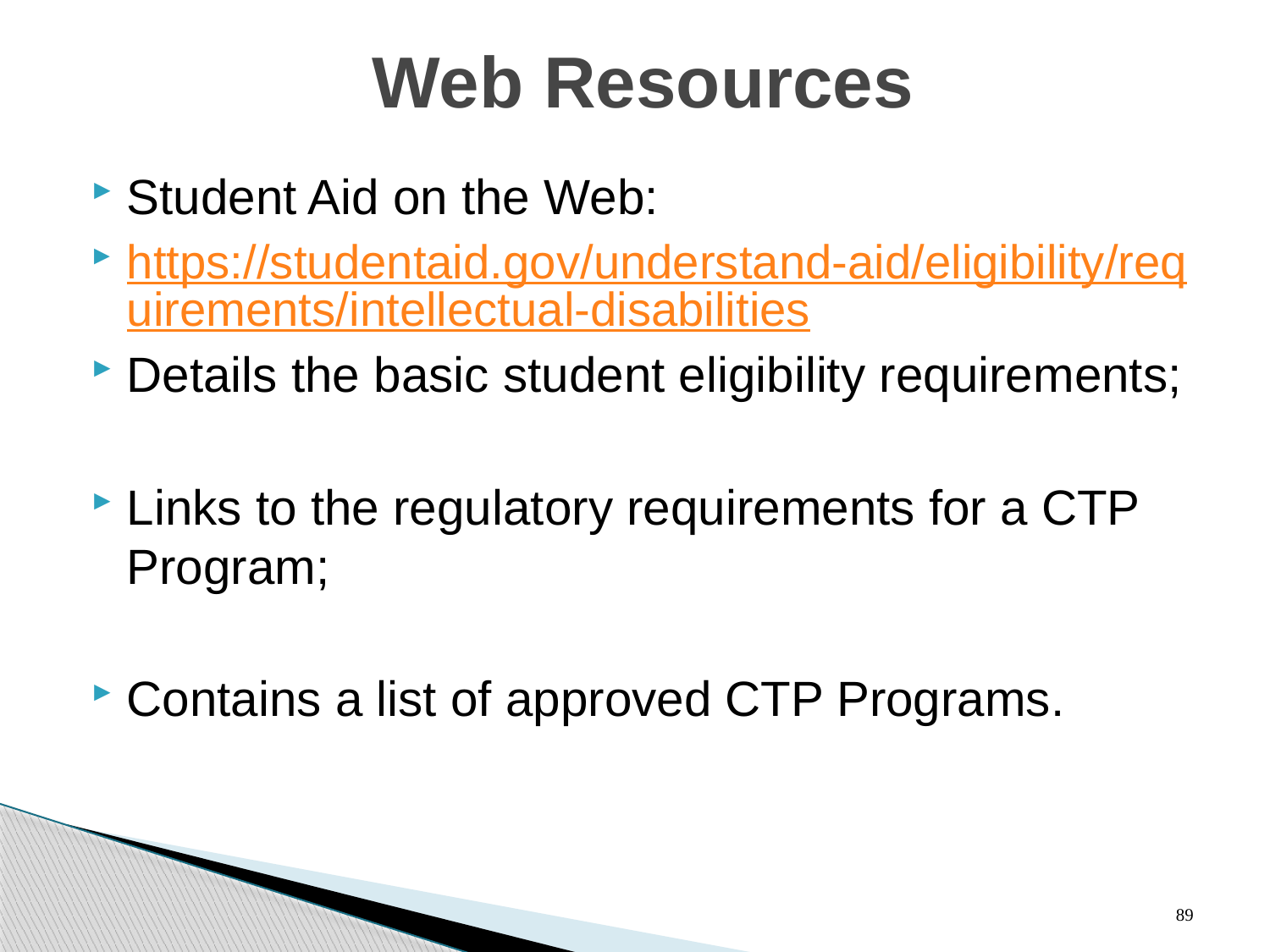

# Web Resources
Student Aid on the Web:
https://studentaid.gov/understand-aid/eligibility/requirements/intellectual-disabilities
Details the basic student eligibility requirements;

Links to the regulatory requirements for a CTP Program;

Contains a list of approved CTP Programs.
89